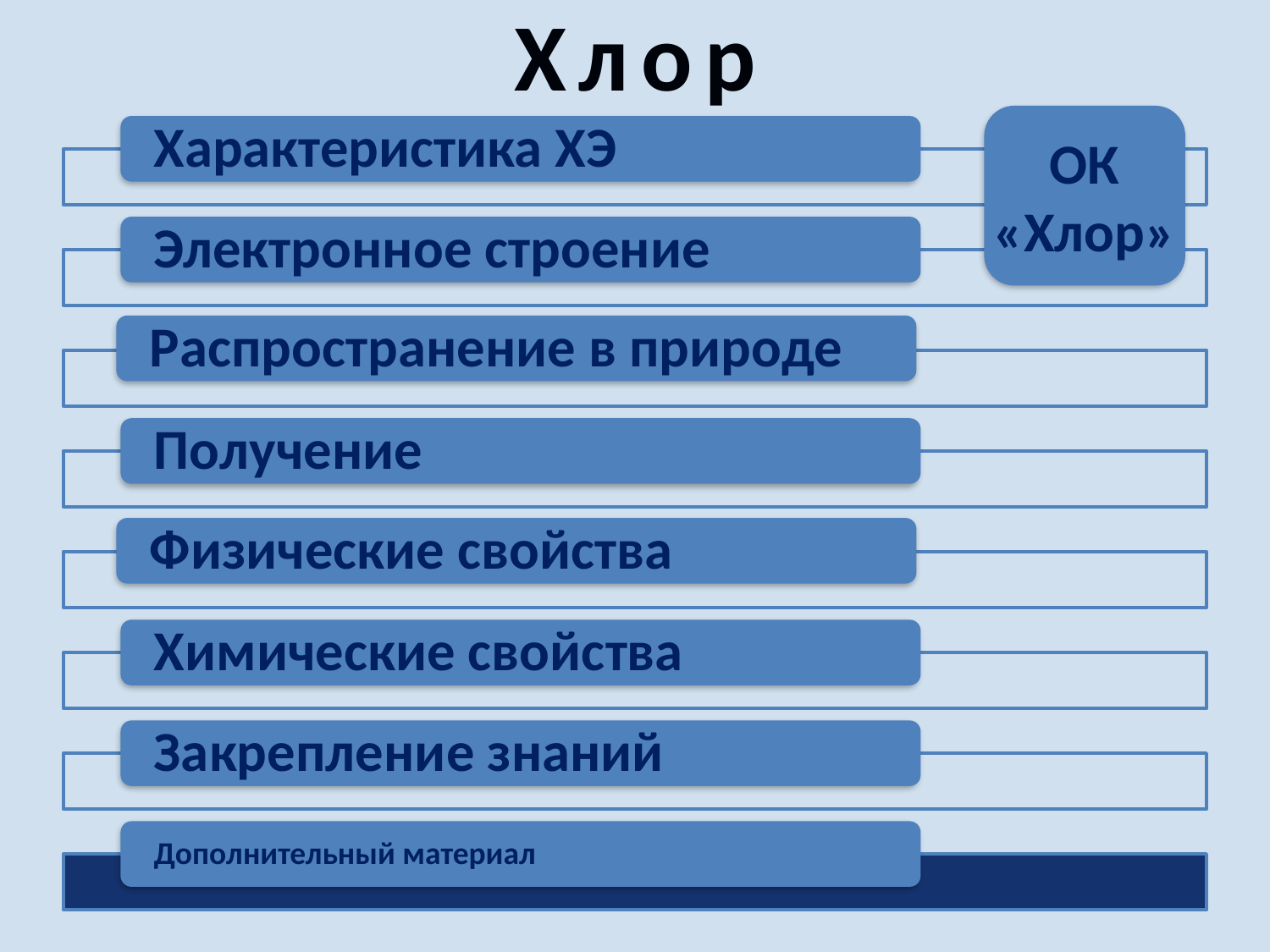

# Хлор
Характеристика ХЭ
Электронное строение
Распространение в природе
Получение
Физические свойства
Химические свойства
Закрепление знаний
Дополнительный материал
ОК
«Хлор»